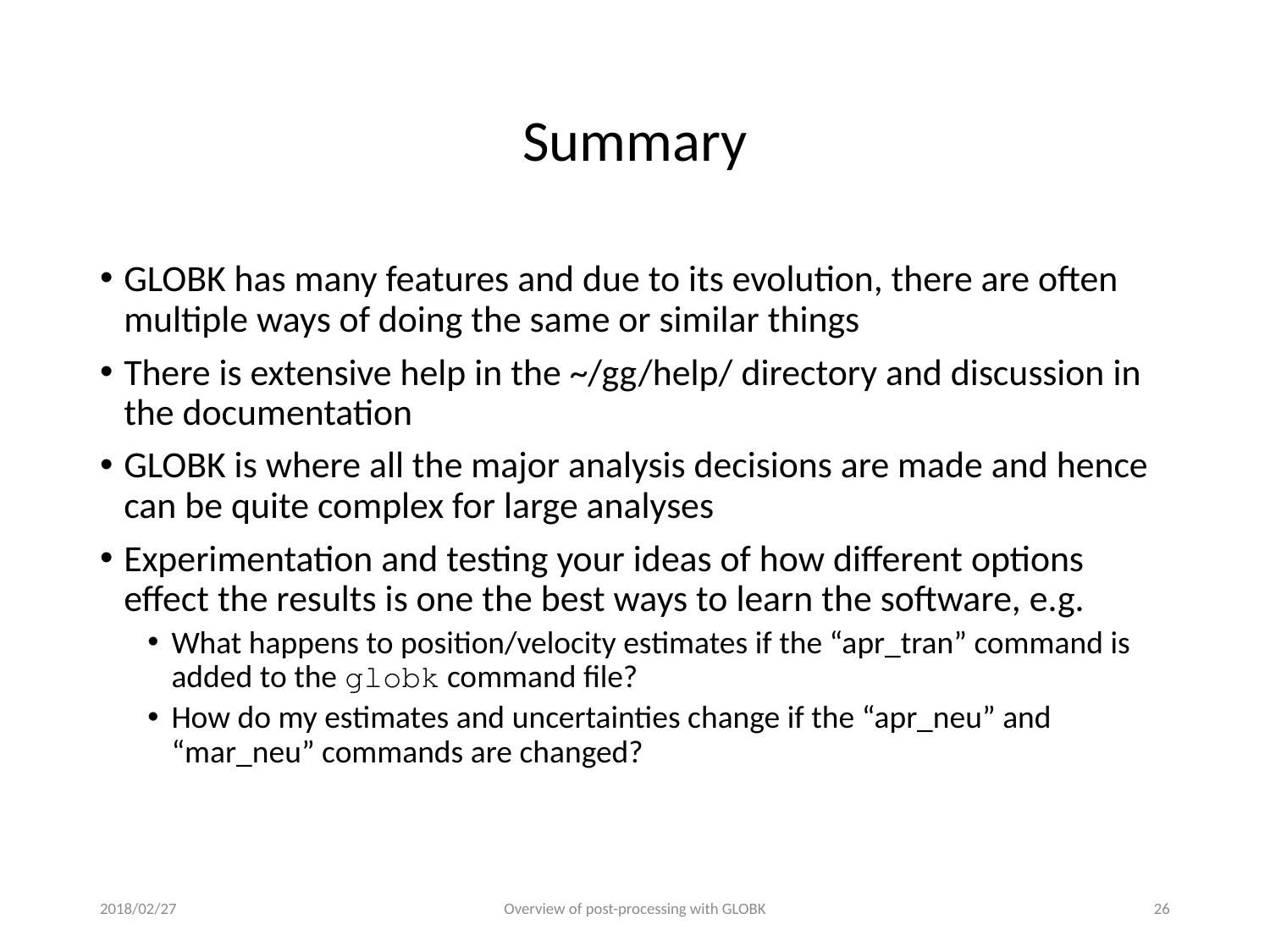

# Summary
GLOBK has many features and due to its evolution, there are often multiple ways of doing the same or similar things
There is extensive help in the ~/gg/help/ directory and discussion in the documentation
GLOBK is where all the major analysis decisions are made and hence can be quite complex for large analyses
Experimentation and testing your ideas of how different options effect the results is one the best ways to learn the software, e.g.
What happens to position/velocity estimates if the “apr_tran” command is added to the globk command file?
How do my estimates and uncertainties change if the “apr_neu” and “mar_neu” commands are changed?
2018/02/27
Overview of post-processing with GLOBK
26